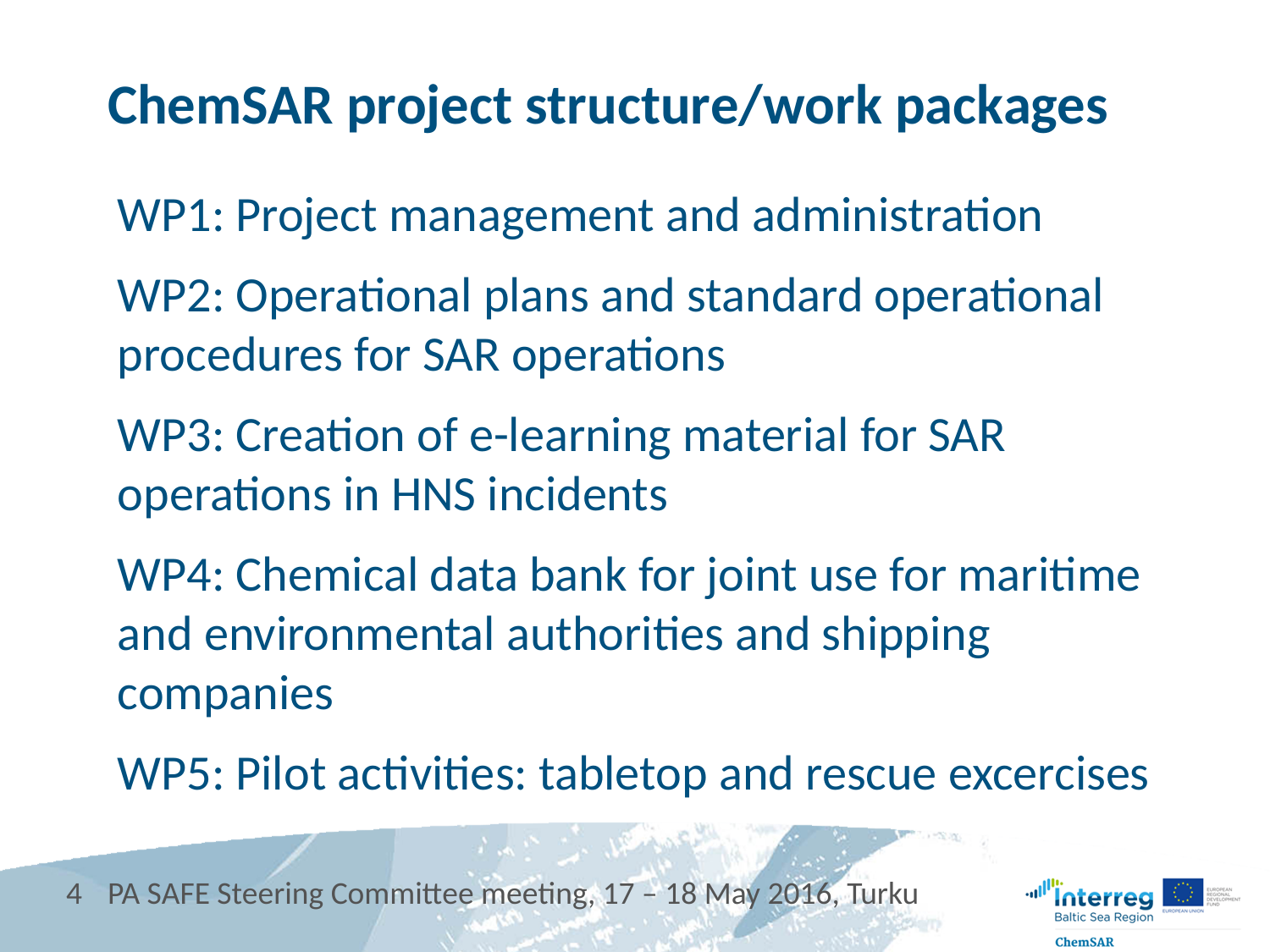

# ChemSAR project structure/work packages
WP1: Project management and administration
WP2: Operational plans and standard operational procedures for SAR operations
WP3: Creation of e-learning material for SAR operations in HNS incidents
WP4: Chemical data bank for joint use for maritime and environmental authorities and shipping companies
WP5: Pilot activities: tabletop and rescue excercises
4
PA SAFE Steering Committee meeting, 17 – 18 May 2016, Turku